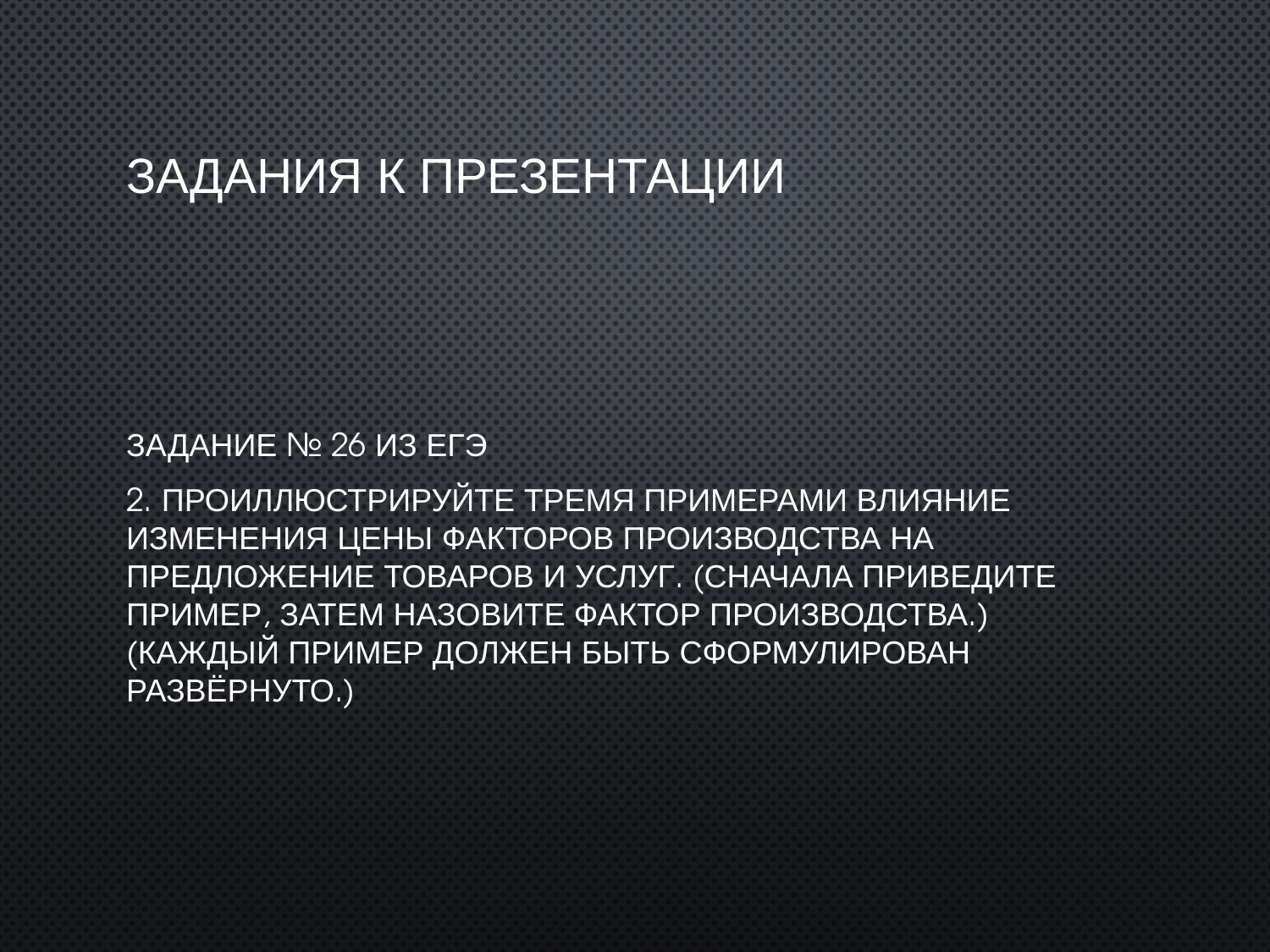

# ЗАДАНИЯ К ПРЕЗЕНТАЦИИ
ЗАДАНИЕ № 26 из ЕГЭ
2. Проиллюстрируйте тремя примерами влияние изменения цены факторов производства на предложение товаров и услуг. (Сначала приведите пример, затем назовите фактор производства.) (Каждый пример должен быть сформулирован развёрнуто.)